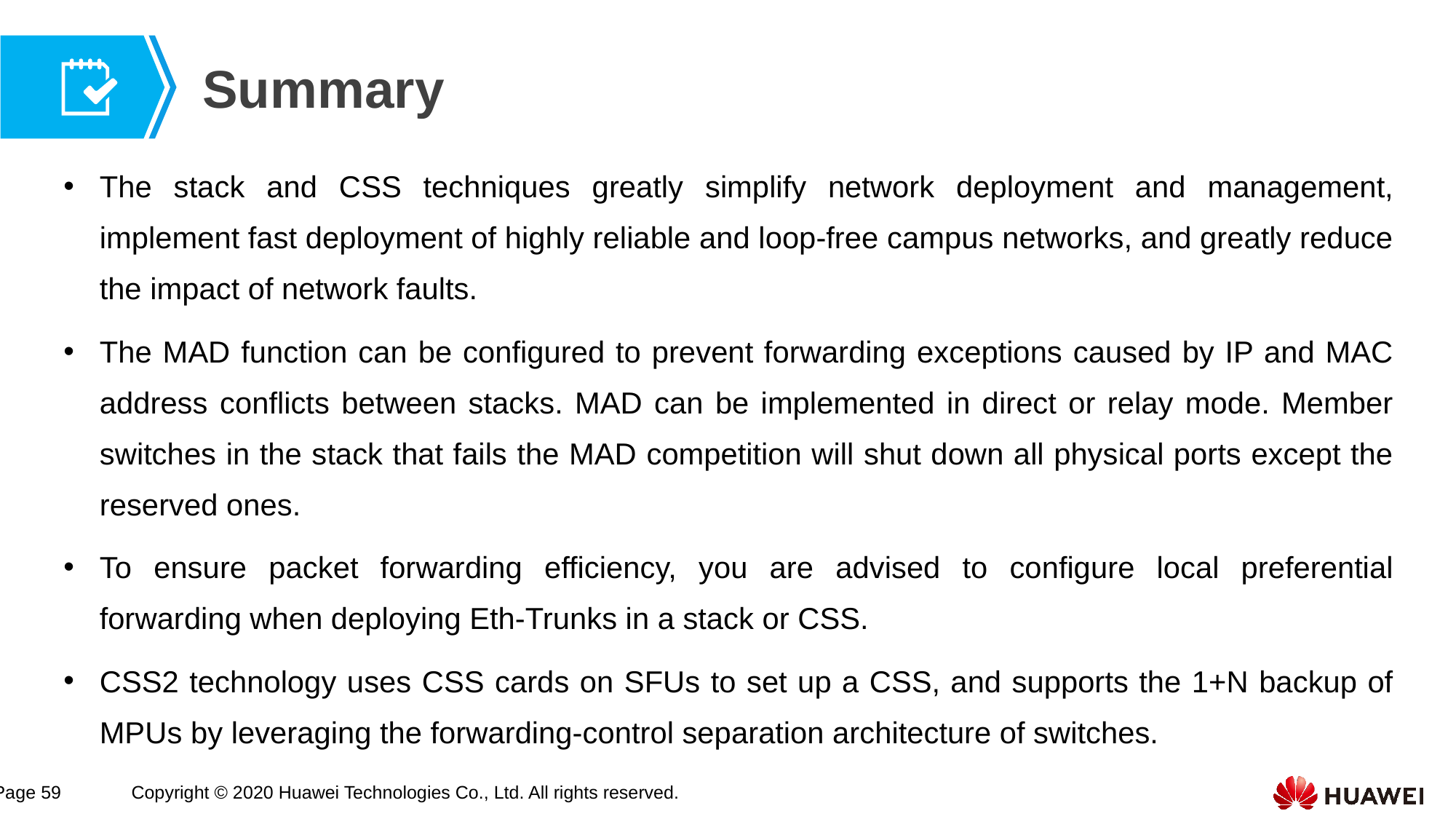

The stack and CSS techniques greatly simplify network deployment and management, implement fast deployment of highly reliable and loop-free campus networks, and greatly reduce the impact of network faults.
The MAD function can be configured to prevent forwarding exceptions caused by IP and MAC address conflicts between stacks. MAD can be implemented in direct or relay mode. Member switches in the stack that fails the MAD competition will shut down all physical ports except the reserved ones.
To ensure packet forwarding efficiency, you are advised to configure local preferential forwarding when deploying Eth-Trunks in a stack or CSS.
CSS2 technology uses CSS cards on SFUs to set up a CSS, and supports the 1+N backup of MPUs by leveraging the forwarding-control separation architecture of switches.